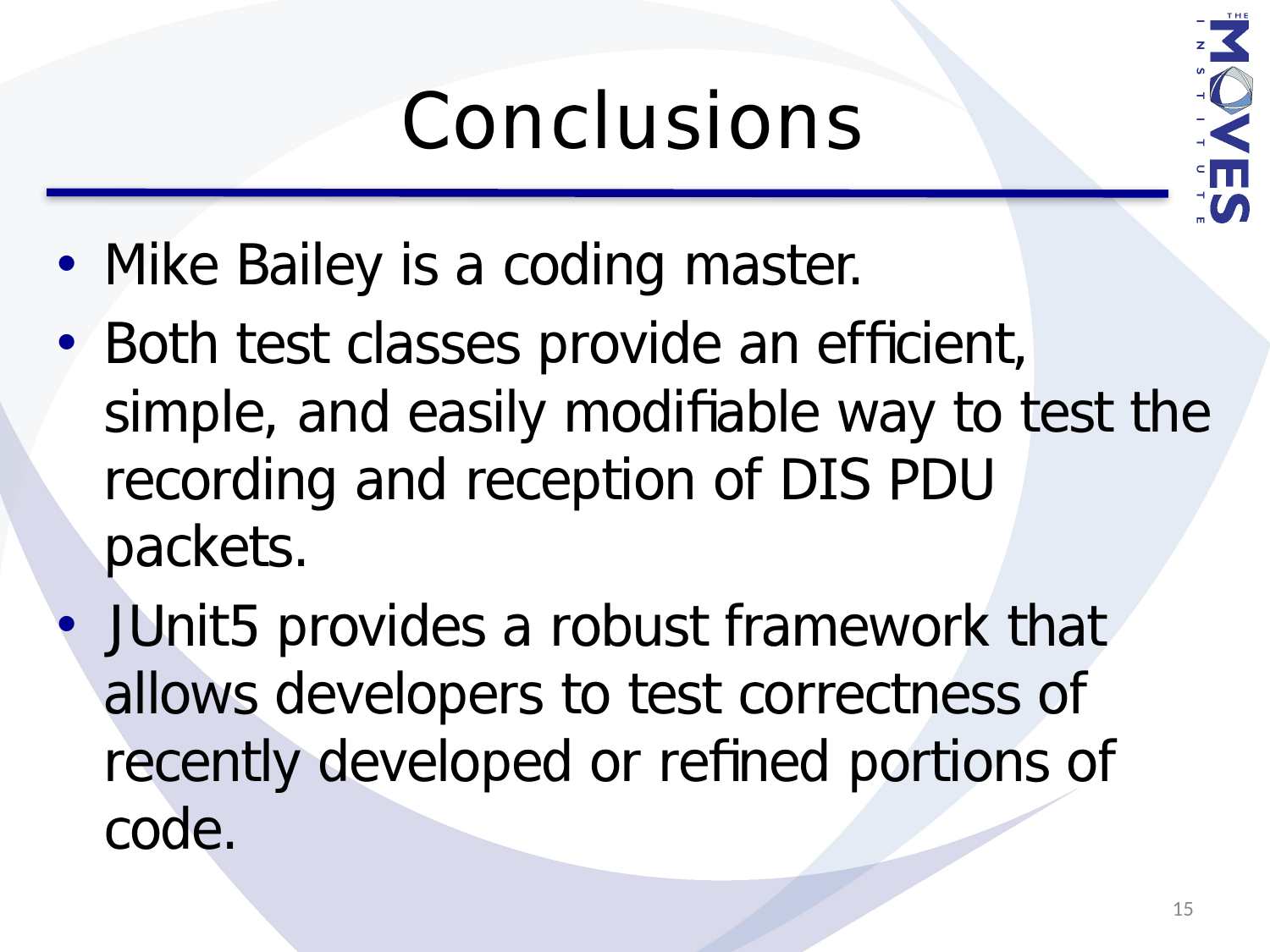

# Conclusions
Mike Bailey is a coding master.
Both test classes provide an efficient, simple, and easily modifiable way to test the recording and reception of DIS PDU packets.
JUnit5 provides a robust framework that allows developers to test correctness of recently developed or refined portions of code.
15